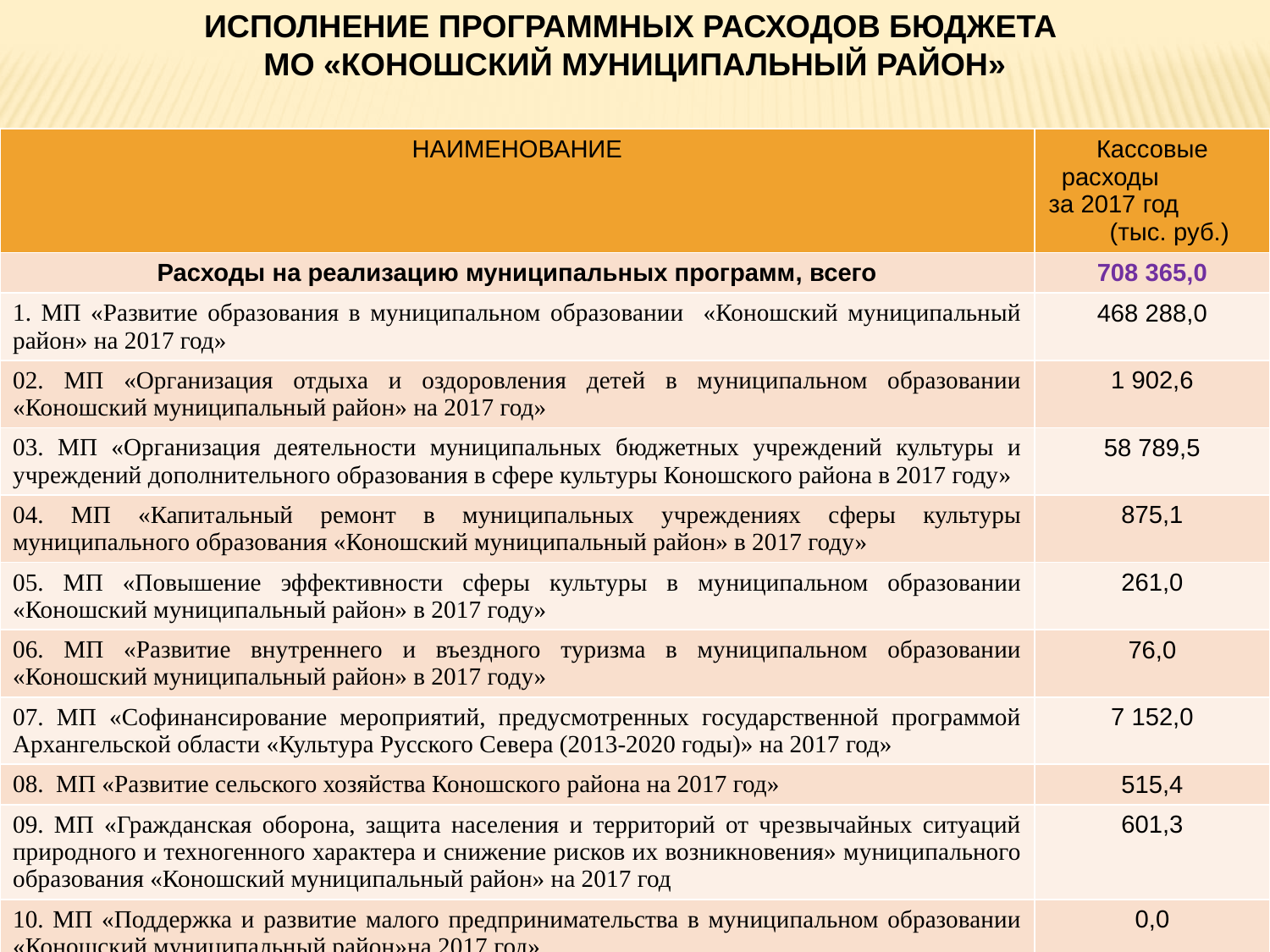

ИСПОЛНЕНИЕ ПРОГРАММНЫХ РАСХОДОВ БЮДЖЕТА
МО «КОНОШСКИЙ МУНИЦИПАЛЬНЫЙ РАЙОН»
| НАИМЕНОВАНИЕ | Кассовые расходы за 2017 год (тыс. руб.) |
| --- | --- |
| Расходы на реализацию муниципальных программ, всего | 708 365,0 |
| 1. МП «Развитие образования в муниципальном образовании «Коношский муниципальный район» на 2017 год» | 468 288,0 |
| 02. МП «Организация отдыха и оздоровления детей в муниципальном образовании «Коношский муниципальный район» на 2017 год» | 1 902,6 |
| 03. МП «Организация деятельности муниципальных бюджетных учреждений культуры и учреждений дополнительного образования в сфере культуры Коношского района в 2017 году» | 58 789,5 |
| 04. МП «Капитальный ремонт в муниципальных учреждениях сферы культуры муниципального образования «Коношский муниципальный район» в 2017 году» | 875,1 |
| 05. МП «Повышение эффективности сферы культуры в муниципальном образовании «Коношский муниципальный район» в 2017 году» | 261,0 |
| 06. МП «Развитие внутреннего и въездного туризма в муниципальном образовании «Коношский муниципальный район» в 2017 году» | 76,0 |
| 07. МП «Софинансирование мероприятий, предусмотренных государственной программой Архангельской области «Культура Русского Севера (2013-2020 годы)» на 2017 год» | 7 152,0 |
| 08. МП «Развитие сельского хозяйства Коношского района на 2017 год» | 515,4 |
| 09. МП «Гражданская оборона, защита населения и территорий от чрезвычайных ситуаций природного и техногенного характера и снижение рисков их возникновения» муниципального образования «Коношский муниципальный район» на 2017 год | 601,3 |
| 10. МП «Поддержка и развитие малого предпринимательства в муниципальном образовании «Коношский муниципальный район»на 2017 год» | 0,0 |
| 11. МП «Обеспечение регулярных пассажирских перевозок на территории муниципального образования «Коношский муниципальный район» на 2017 год» | 396,9 |
| 12. МП «Развитие территориального общественного самоуправления в муниципальном образовании «Коношский муниципальный район» на 2017 год» | 870,8 |
| 13. МП «Разработка генеральных планов и правил землепользования и застройки сельских поселений в 2017-2018 гг.» | 575,0 |
| 14. МП «Устойчивое развитие сельских территорий Коношского района на 2017 год» | 3 335,2 |
| 15. МП «Энергосбережение и повышение энергетической эффективности МО «Коношский муниципальный район» на 2014-2020 годы» | 100,0 |
| 16. МП «Проведение мероприятий по энергосбережению и повышению энергетической эффективности в администрации муниципального образования «Коношский муниципальный район»на 2017 год | 49,3 |
| 17. МП «Развитие жилищно-коммунального хозяйства муниципального образования «Коношский муниципальный район» на 2017 год | 3 081,8 |
| 18. МП «Строительство средней общеобразовательной школы на 500 мест в п.Коноша на 2017-2018 годы» | 704,5 |
| 19. МП «Строительство физкультурно-оздоровительного комплекса в п.Коноша в 2017 году» | 0,0 |
| 20. МП «Совершенствование и развитие муниципальной службы в администрации муниципального образования «Коношский муниципальный район»на 2017 год» | 17,7 |
| 21. МП «Развитие дорожной сети, повышение безопасности дорожного движения в муниципальном образовании «Коношский муниципальный район»на 2017 год | 11 928,6 |
| 22. МП «Дом для молодой семьи в муниципальном образовании«Коношский муниципальный район»на 2017 год» | 882,0 |
| 23. МП «Предоставление земельных участков многодетным гражданам на территории Коношского района в 2017 году» | 25,0 |
| 24. МП «Профилактика безнадзорности и правонарушений несовершеннолетних на территории муниципального образования «Коношский муниципальный район» на 2017 год» | 35,6 |
| 25. МП «Развитие массовой физической культуры и спорта в Коношском районе на 2017 год» | 270,0 |
| 26. МП «Территория молодежи - территория развития Коношского района на 2017 год» | 98,8 |
| 27. МП «Развитие архивного дела в муниципальном образовании «Коношский муниципальный район» на 2017 год» | 49,7 |
| 28. МП МО «Коношский муниципальный район» «Управление муниципальными финансами и муниципальным долгом на 2017 год» | 30 815,9 |
| 29. МП«Социализация детей-сирот и детей, оставшихся без попечения родителей, на 2017 год» | 4 285,5 |
| 30. МП муниципального образования «Коношский муниципальный район» «Доступная среда» на 2017 год | 1 335,7 |
| 31. МП «Улучшение условий и охрана труда в муниципальном образовании «Коношский муниципальный район» на 2017 год» | 3,0 |
| 32. МП «Трудовая молодежь Коношского района на 2017 год» | 156,3 |
| 33. МП «О привлечении к участию и оказание поддержки гражданам и их объединениям в обеспечении охраны общественного порядка, создание условий для деятельности народных дружин на территории муниципального образования «Коношский муниципальный район» на 2017 год» | 0,0 |
| 34. МП «Обеспечение мероприятий по переселению граждан из аварийного жилищного фонда на территории муниципального образования «Коношский муниципальный район» на 2014-2017 годы» | 95 964,8 |
| 35. МП «Формирование комфортной (современной) городской среды МО «Коношский муниципальный район» на 2017 год | 5 173,6 |
| 36. МП «Развитие садоводческих , огороднических и дачных некоммерческих объединений граждан на территории Коношского муниципального района на 2016-2017 годы» | 5 080,0 |
| 37. МП «Устранение цифрового неравенства в муниципальном образовании «Коношский муниципальный район» на 2017 год» | 950,6 |
| 38. МП «Приобретение жилых помещений работникам социальной сферы администрацией муниципального образования «Коношский муниципальный район» на 2017 год» | 3 717,8 |